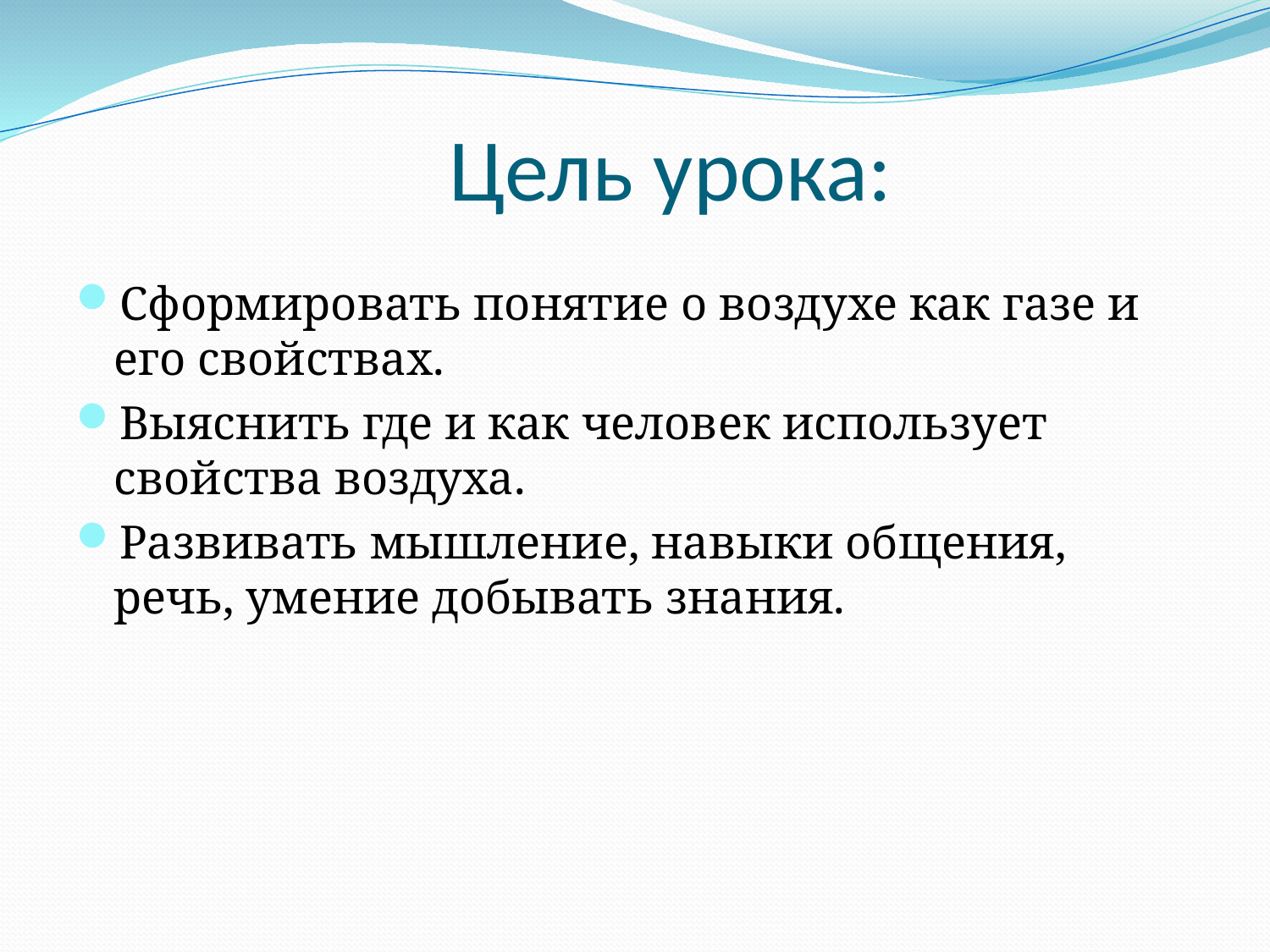

# Цель урока:
Сформировать понятие о воздухе как газе и его свойствах.
Выяснить где и как человек использует свойства воздуха.
Развивать мышление, навыки общения, речь, умение добывать знания.